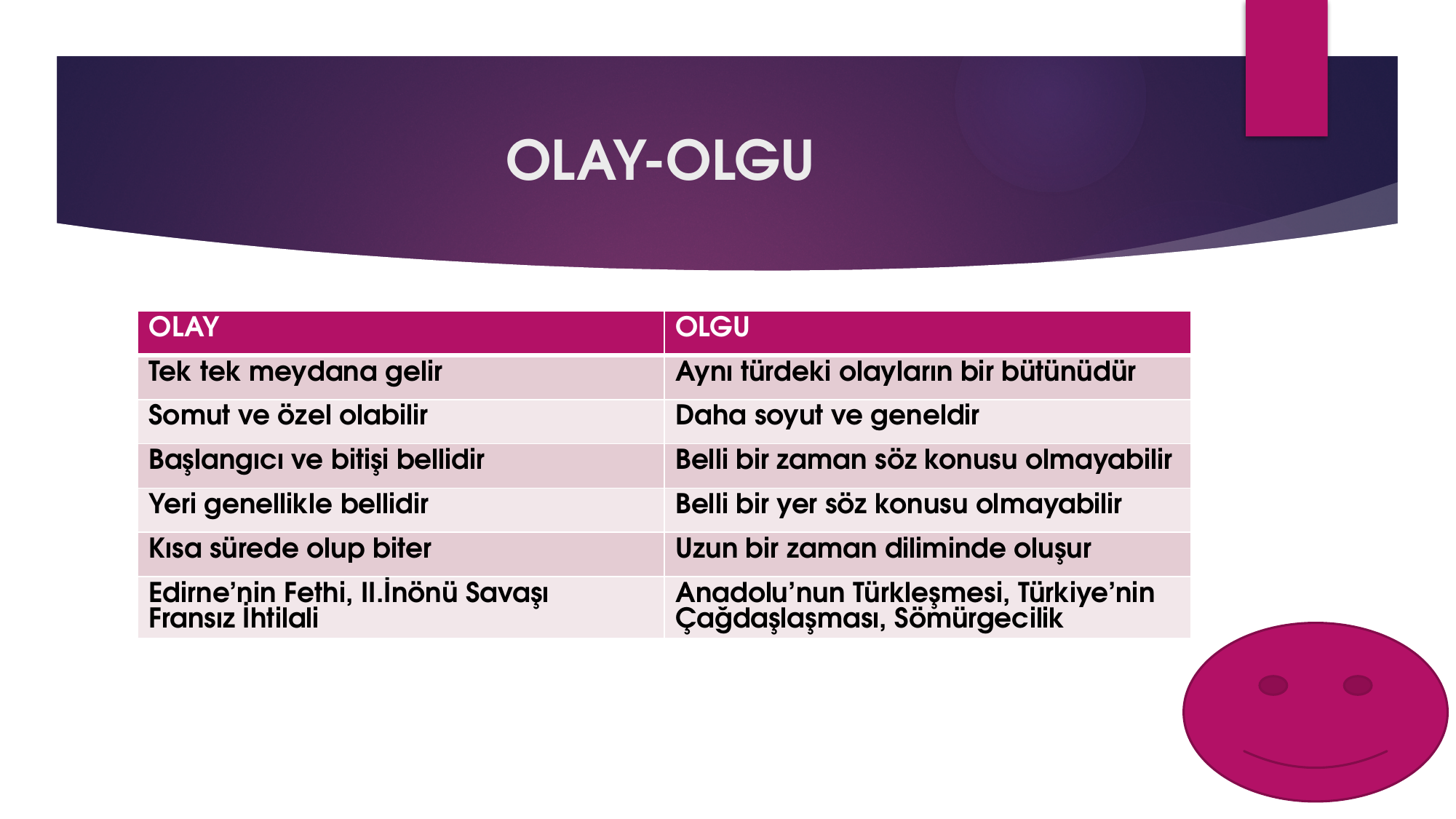

# OLAY-OLGU
| OLAY | OLGU |
| --- | --- |
| Tek tek meydana gelir | Aynı türdeki olayların bir bütünüdür |
| Somut ve özel olabilir | Daha soyut ve geneldir |
| Başlangıcı ve bitişi bellidir | Belli bir zaman söz konusu olmayabilir |
| Yeri genellikle bellidir | Belli bir yer söz konusu olmayabilir |
| Kısa sürede olup biter | Uzun bir zaman diliminde oluşur |
| Edirne’nin Fethi, II.İnönü Savaşı Fransız İhtilali | Anadolu’nun Türkleşmesi, Türkiye’nin Çağdaşlaşması, Sömürgecilik |